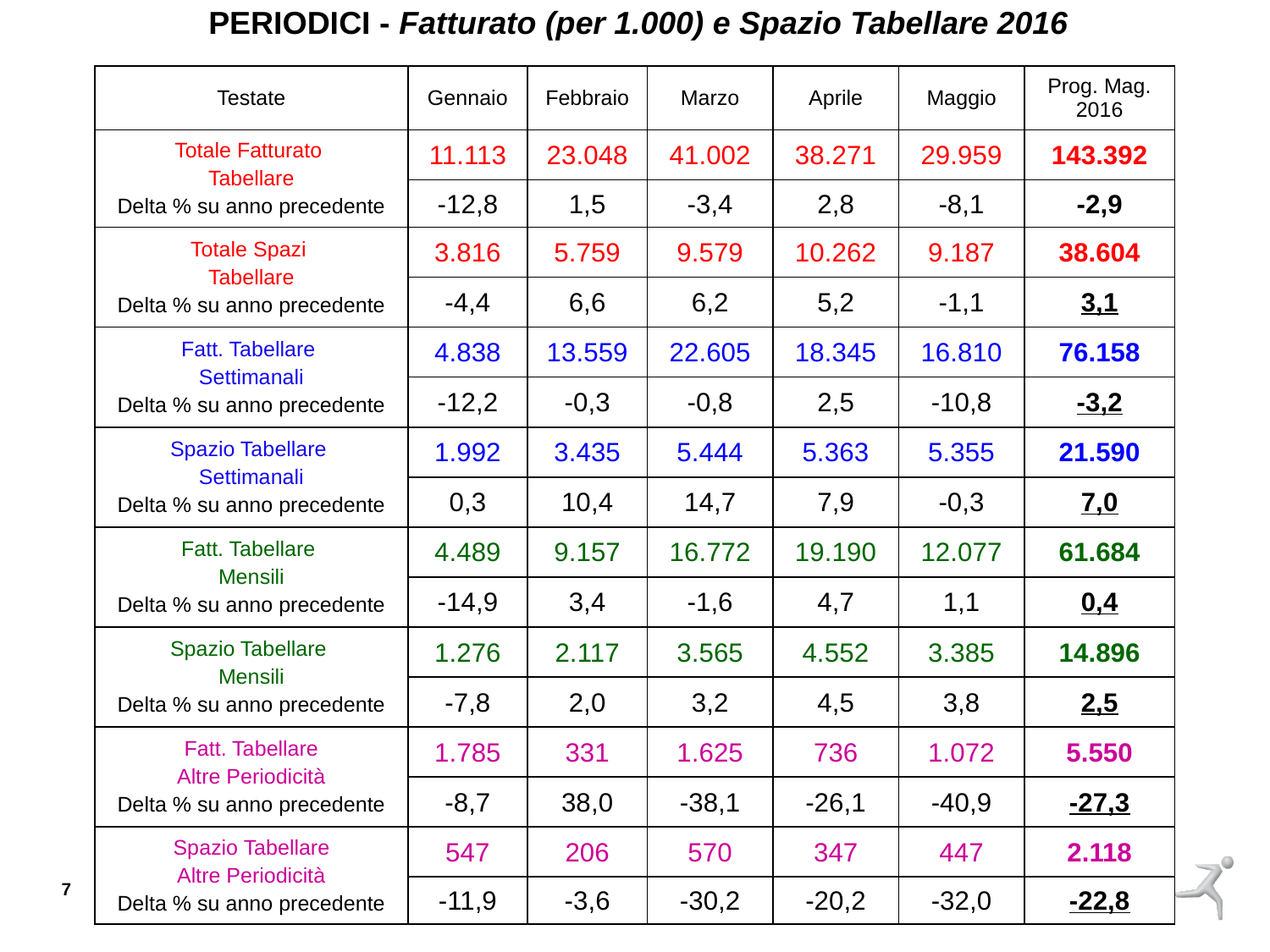

PERIODICI - Fatturato (per 1.000) e Spazio Tabellare 2016

| Testate | Gennaio | Febbraio | Marzo | Aprile | Maggio | Prog. Mag. 2016 |
| --- | --- | --- | --- | --- | --- | --- |
| Totale Fatturato Tabellare Delta % su anno precedente | 11.113 | 23.048 | 41.002 | 38.271 | 29.959 | 143.392 |
|  | -12,8 | 1,5 | -3,4 | 2,8 | -8,1 | -2,9 |
| Totale Spazi Tabellare Delta % su anno precedente | 3.816 | 5.759 | 9.579 | 10.262 | 9.187 | 38.604 |
|  | -4,4 | 6,6 | 6,2 | 5,2 | -1,1 | 3,1 |
| Fatt. Tabellare Settimanali Delta % su anno precedente | 4.838 | 13.559 | 22.605 | 18.345 | 16.810 | 76.158 |
|  | -12,2 | -0,3 | -0,8 | 2,5 | -10,8 | -3,2 |
| Spazio Tabellare Settimanali Delta % su anno precedente | 1.992 | 3.435 | 5.444 | 5.363 | 5.355 | 21.590 |
|  | 0,3 | 10,4 | 14,7 | 7,9 | -0,3 | 7,0 |
| Fatt. Tabellare Mensili Delta % su anno precedente | 4.489 | 9.157 | 16.772 | 19.190 | 12.077 | 61.684 |
|  | -14,9 | 3,4 | -1,6 | 4,7 | 1,1 | 0,4 |
| Spazio Tabellare Mensili Delta % su anno precedente | 1.276 | 2.117 | 3.565 | 4.552 | 3.385 | 14.896 |
|  | -7,8 | 2,0 | 3,2 | 4,5 | 3,8 | 2,5 |
| Fatt. Tabellare Altre Periodicità Delta % su anno precedente | 1.785 | 331 | 1.625 | 736 | 1.072 | 5.550 |
|  | -8,7 | 38,0 | -38,1 | -26,1 | -40,9 | -27,3 |
| Spazio Tabellare Altre Periodicità Delta % su anno precedente | 547 | 206 | 570 | 347 | 447 | 2.118 |
|  | -11,9 | -3,6 | -30,2 | -20,2 | -32,0 | -22,8 |